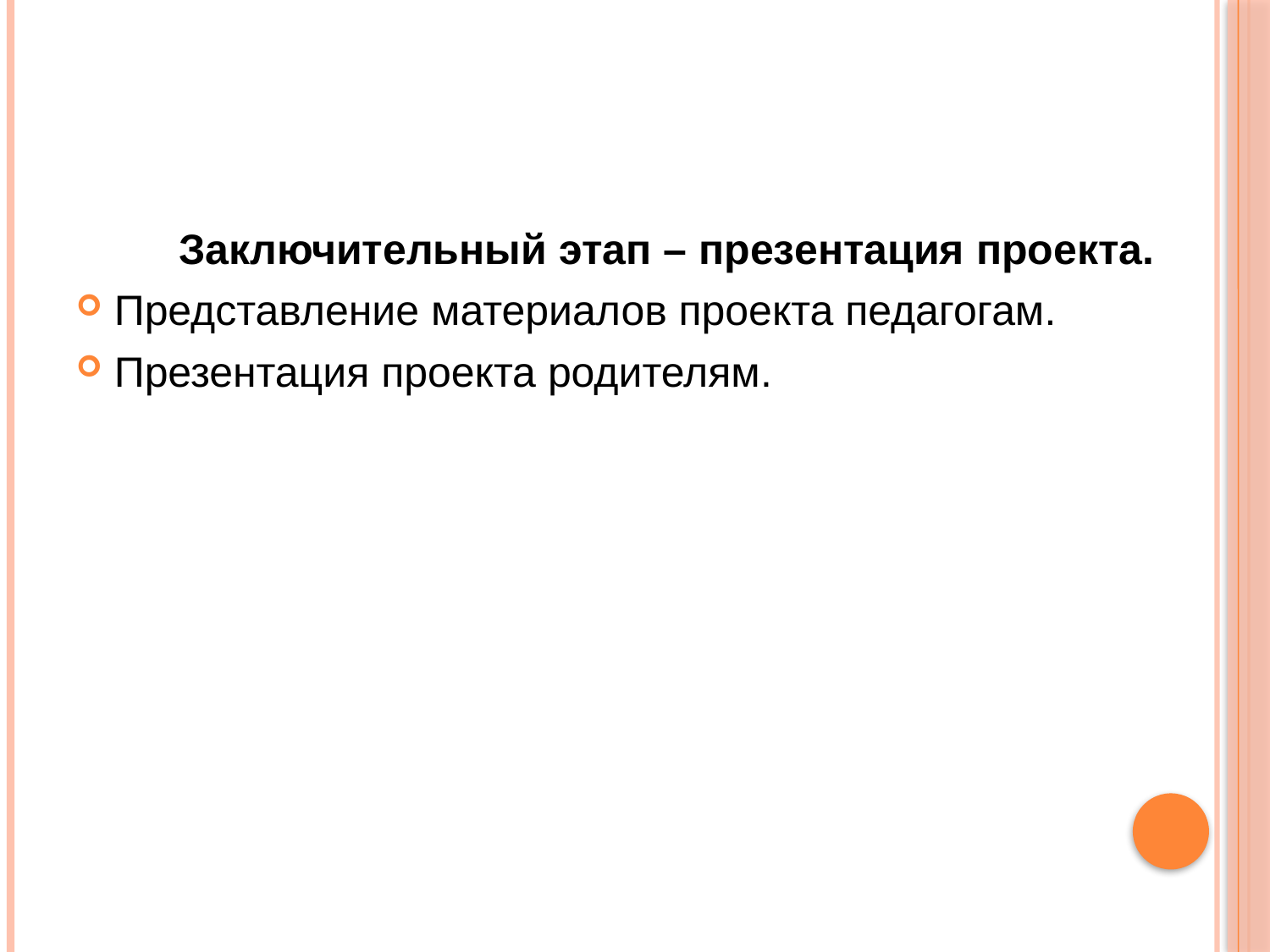

Заключительный этап – презентация проекта.
Представление материалов проекта педагогам.
Презентация проекта родителям.